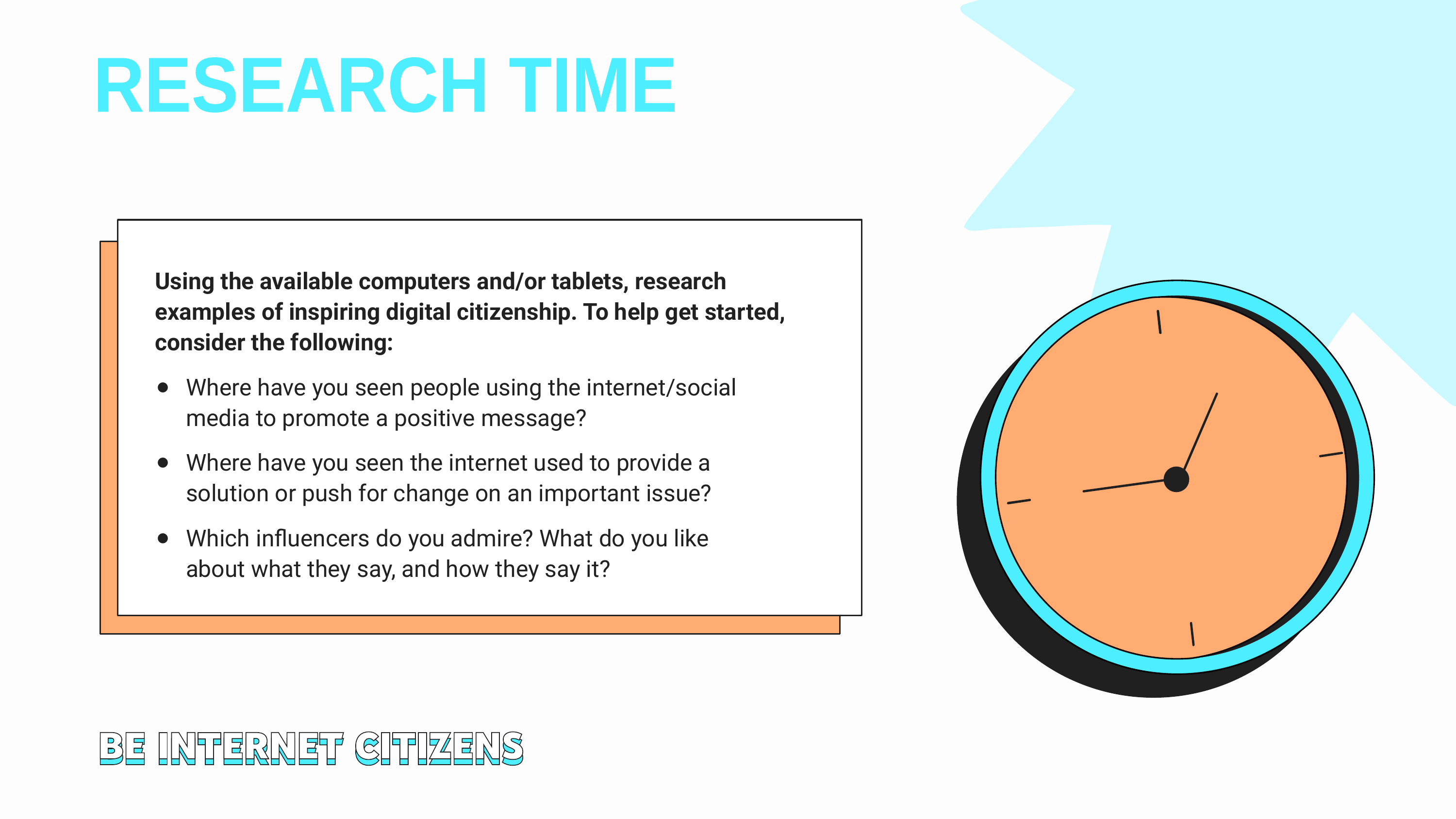

RESEARCH TIME

Using the available computers and/or tablets, research examples of inspiring digital citizenship. To help get started, consider the following:
Where have you seen people using the internet/social media to promote a positive message?
Where have you seen the internet used to provide a solution or push for change on an important issue?
Which influencers do you admire? What do you like
about what they say, and how they say it?